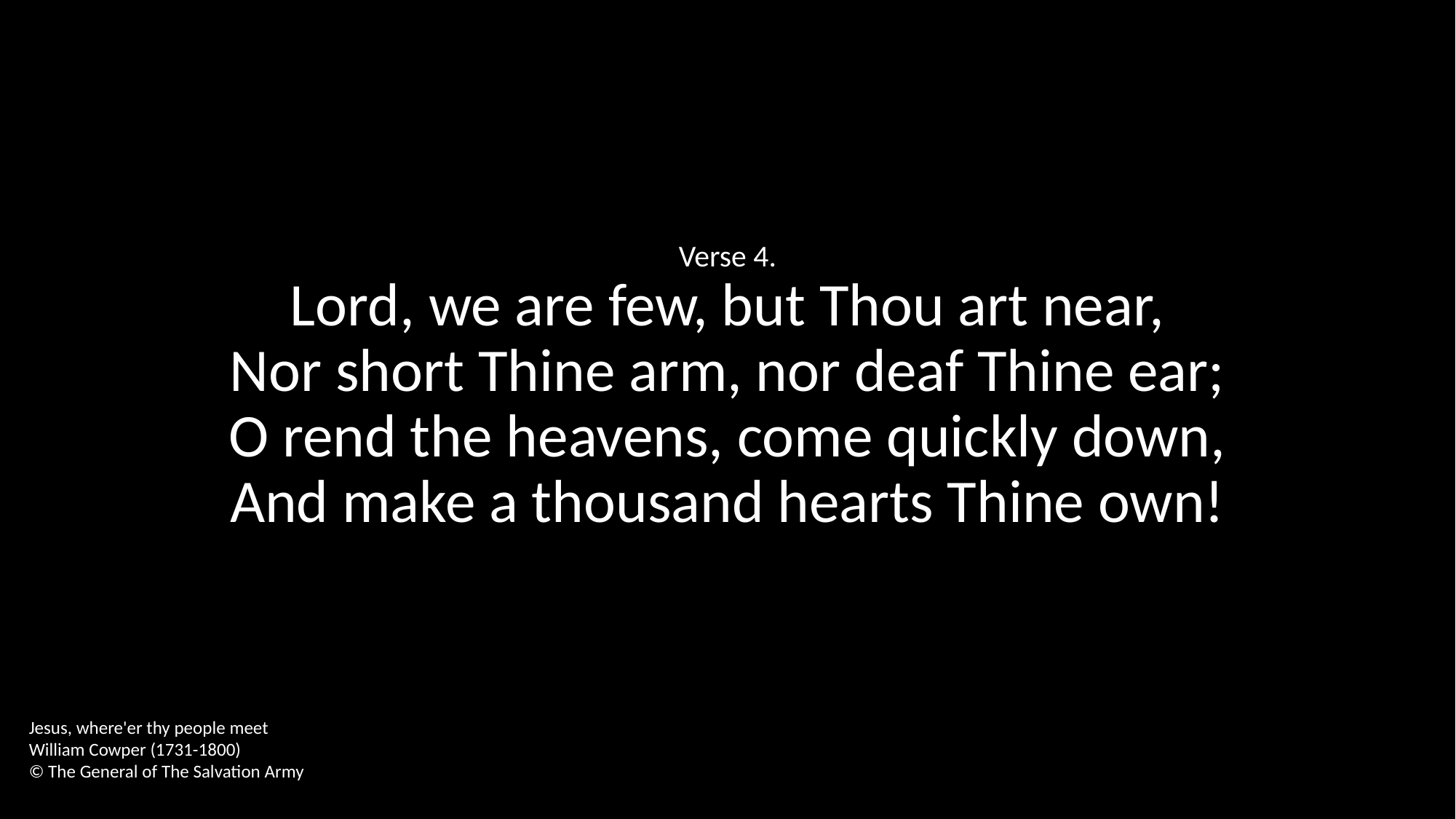

Verse 4.
Lord, we are few, but Thou art near,
Nor short Thine arm, nor deaf Thine ear;
O rend the heavens, come quickly down,
And make a thousand hearts Thine own!
Jesus, where'er thy people meet
William Cowper (1731-1800)
© The General of The Salvation Army